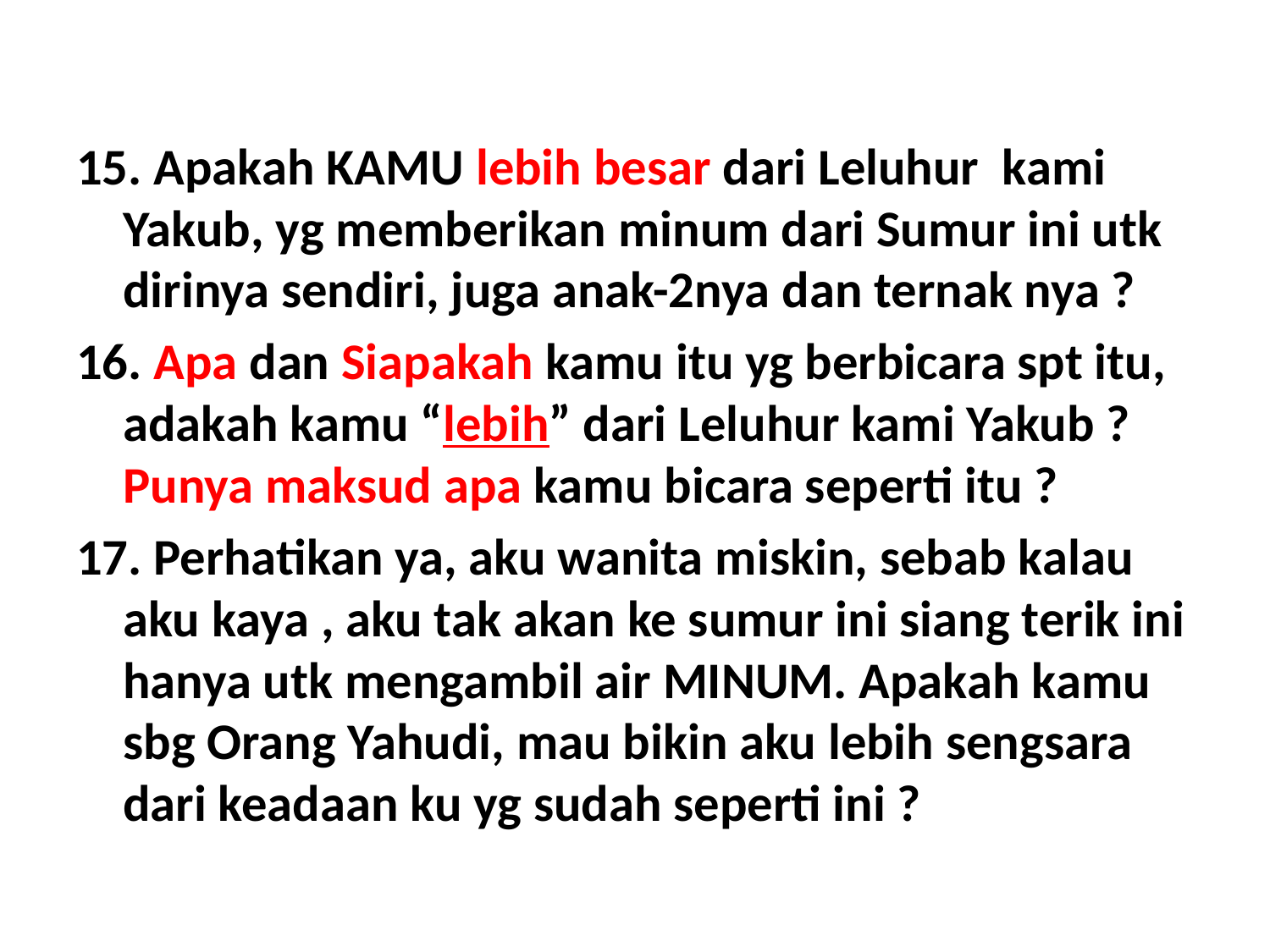

15. Apakah KAMU lebih besar dari Leluhur  kami Yakub, yg memberikan minum dari Sumur ini utk dirinya sendiri, juga anak-2nya dan ternak nya ?
16. Apa dan Siapakah kamu itu yg berbicara spt itu, adakah kamu “lebih” dari Leluhur kami Yakub ? Punya maksud apa kamu bicara seperti itu ?
17. Perhatikan ya, aku wanita miskin, sebab kalau aku kaya , aku tak akan ke sumur ini siang terik ini hanya utk mengambil air MINUM. Apakah kamu sbg Orang Yahudi, mau bikin aku lebih sengsara dari keadaan ku yg sudah seperti ini ?